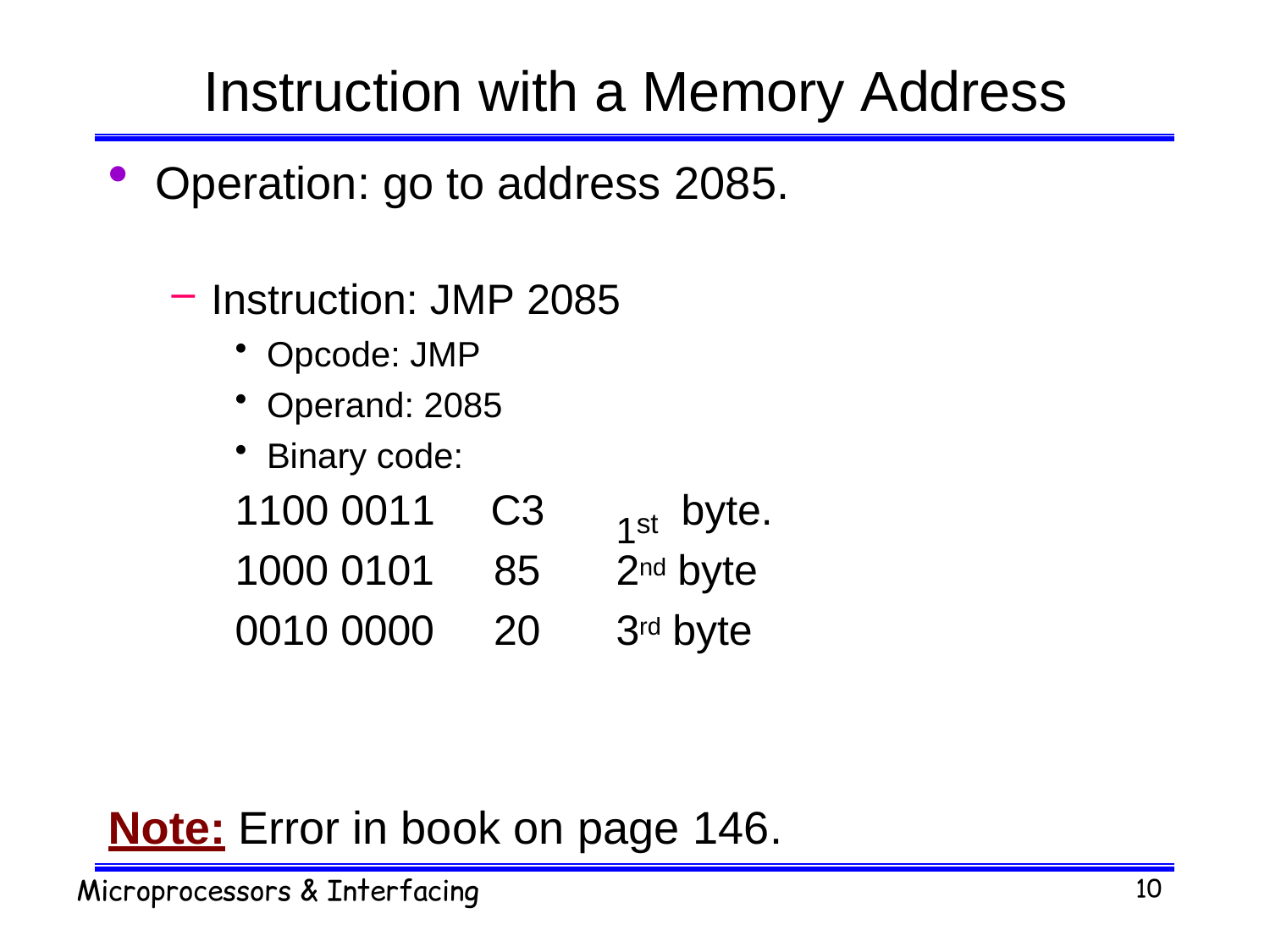

# Instruction with a Memory Address
Operation: go to address 2085.

Instruction: JMP 2085
Opcode: JMP
Operand: 2085
Binary code:
1st
1100 0011	C3
byte.
| 1000 0101 | 85 | 2nd byte |
| --- | --- | --- |
| 0010 0000 | 20 | 3rd byte |
Note: Error in book on page 146.
Microprocessors & Interfacing
10